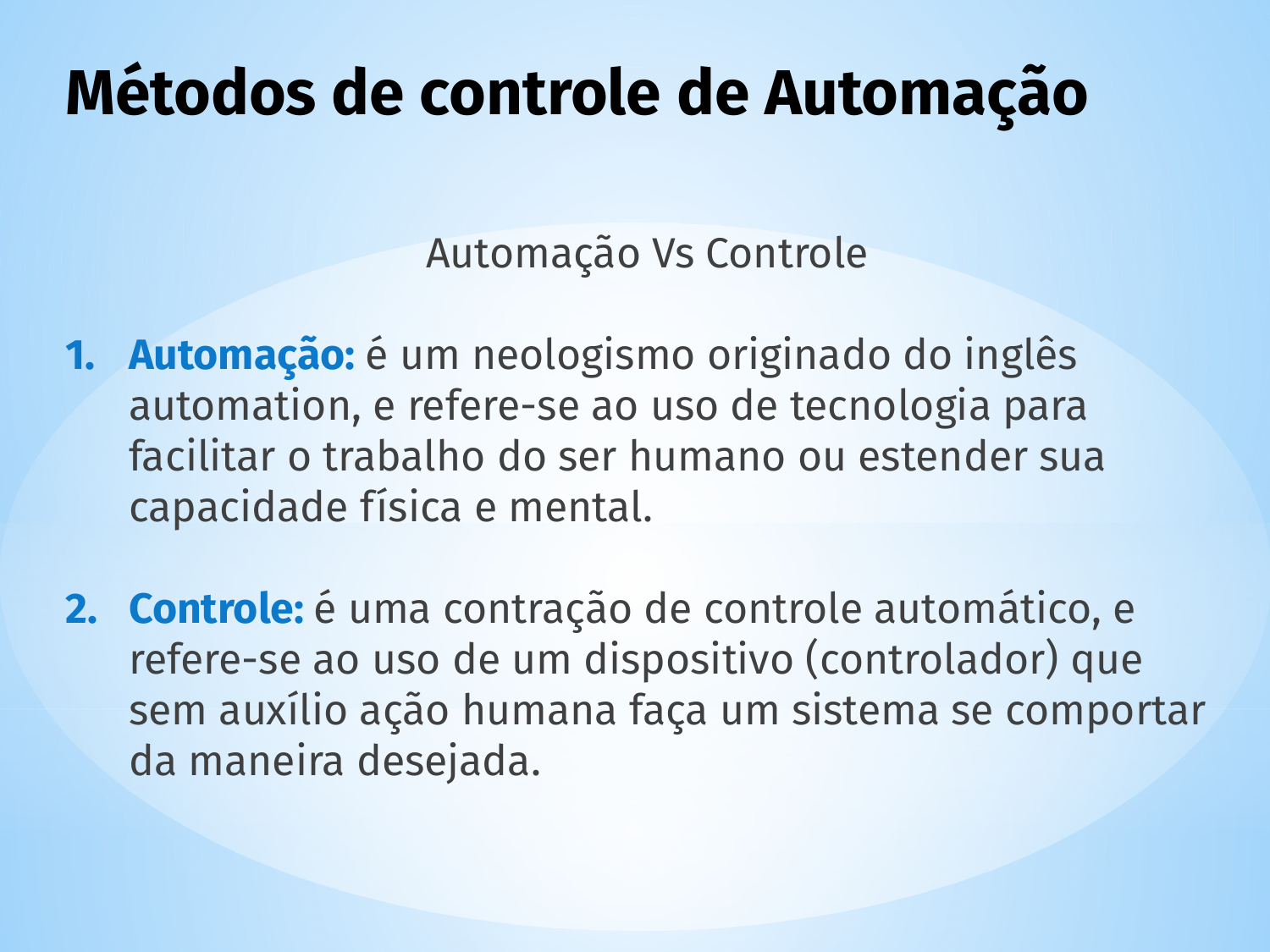

# Métodos de controle de Automação
Automação Vs Controle

Automação: é um neologismo originado do inglês automation, e refere-se ao uso de tecnologia para facilitar o trabalho do ser humano ou estender sua capacidade física e mental.

Controle: é uma contração de controle automático, e refere-se ao uso de um dispositivo (controlador) que sem auxílio ação humana faça um sistema se comportar da maneira desejada.